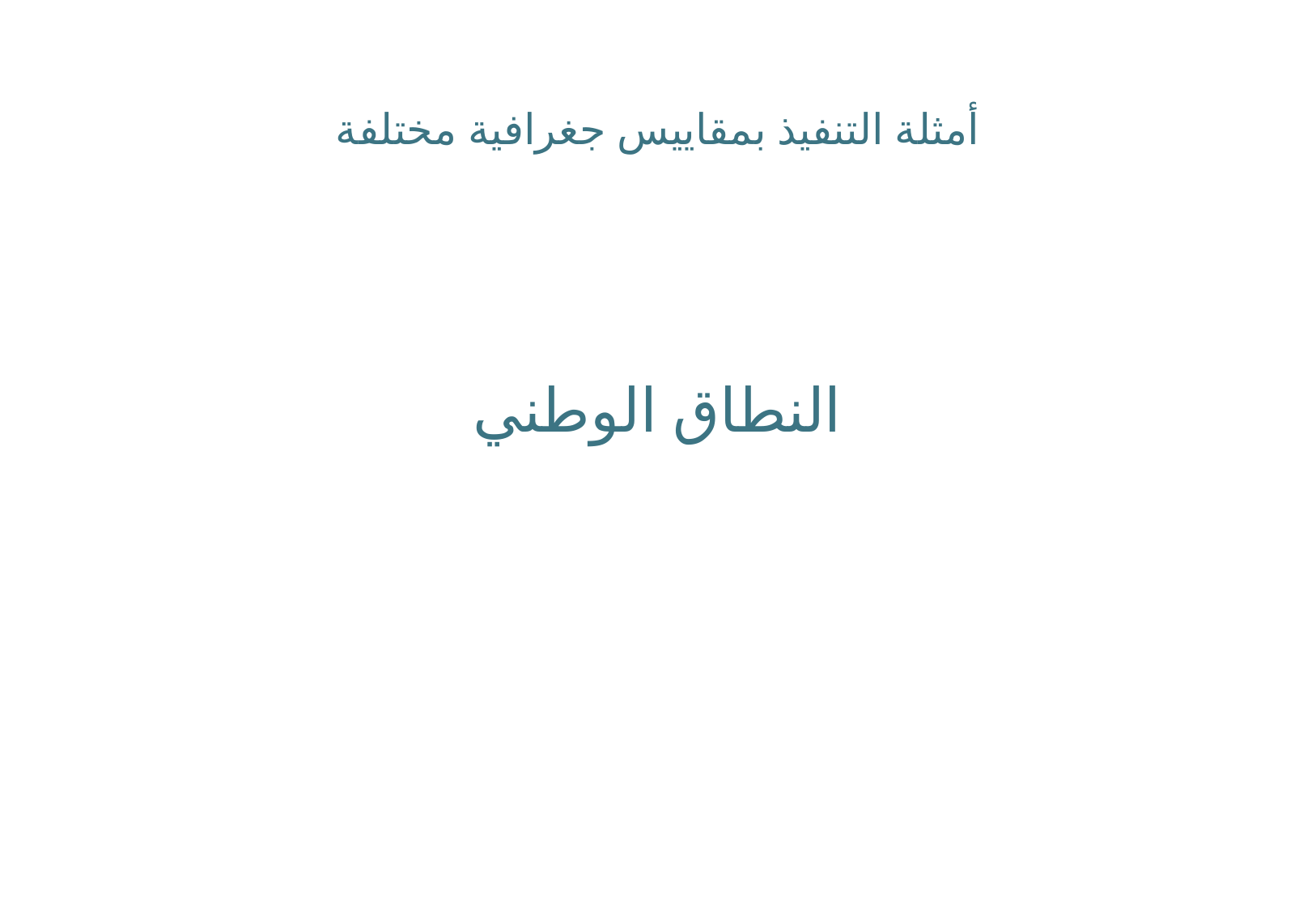

# أمثلة التنفيذ بمقاييس جغرافية مختلفة
النطاق الوطني